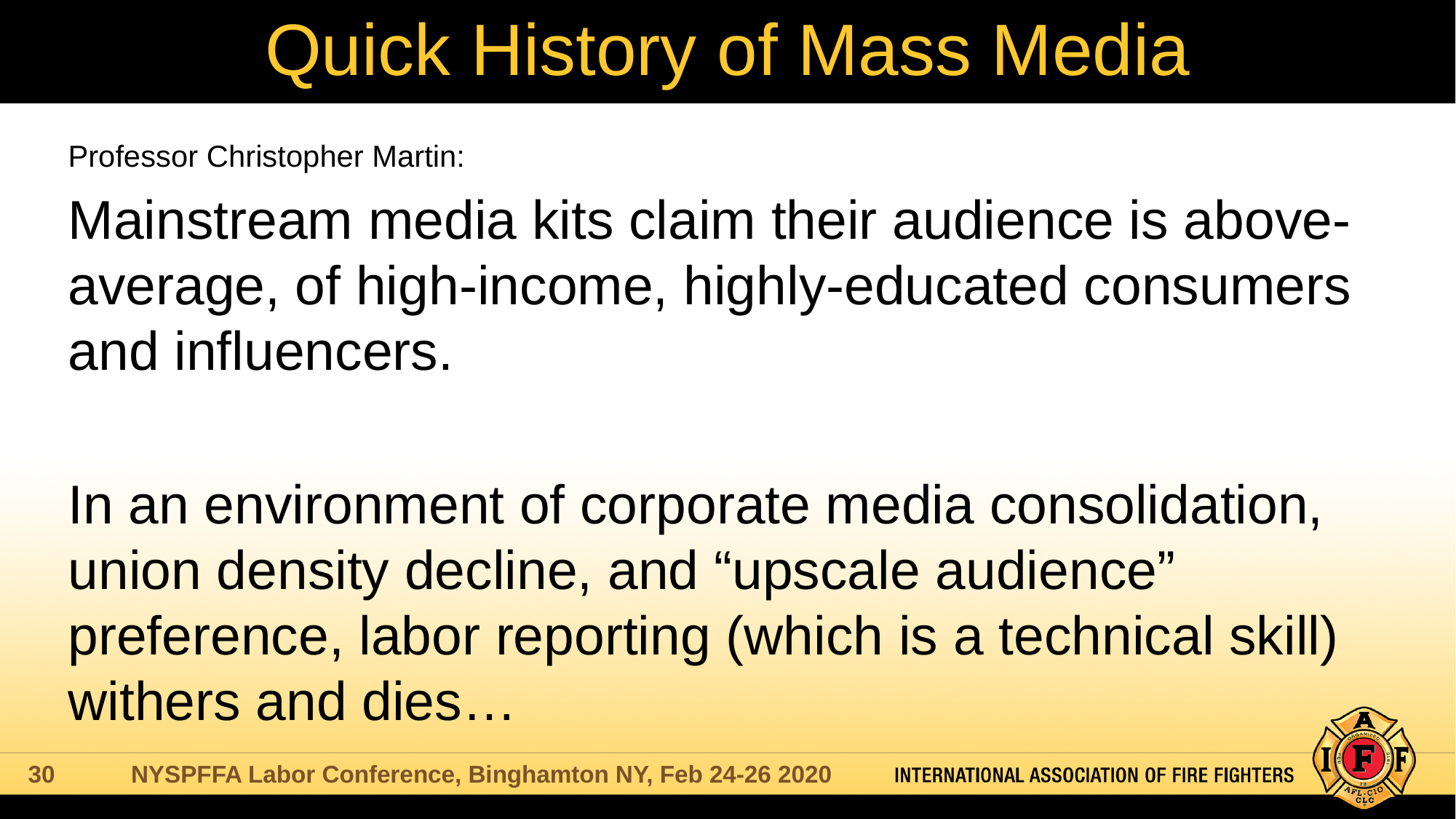

# Quick History of Mass Media
Professor Christopher Martin:
Mainstream media kits claim their audience is above-average, of high-income, highly-educated consumers and influencers.

In an environment of corporate media consolidation, union density decline, and “upscale audience” preference, labor reporting (which is a technical skill) withers and dies…

NYSPFFA Labor Conference, Binghamton NY, Feb 24-26 2020